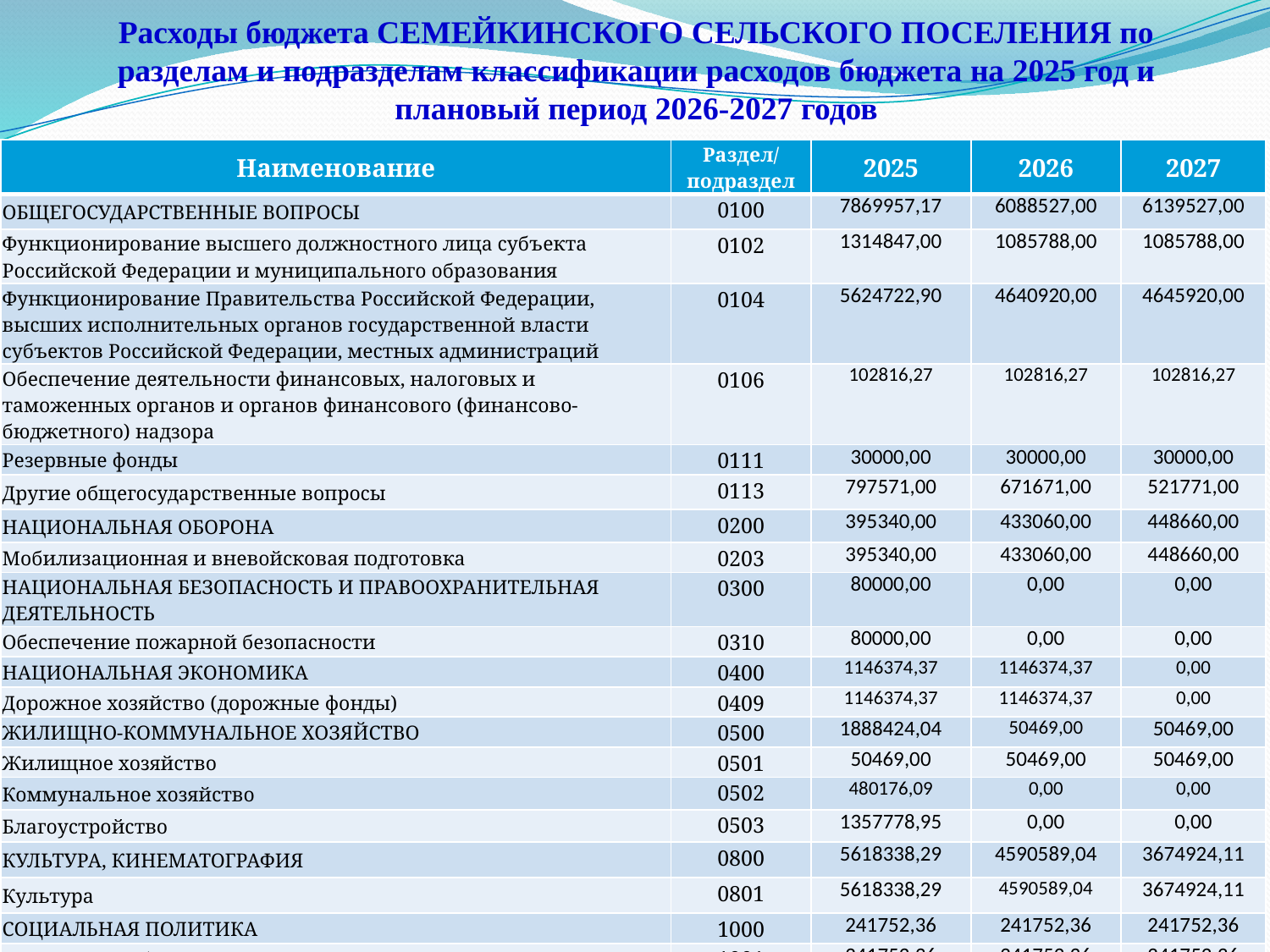

# Расходы бюджета СЕМЕЙКИНСКОГО СЕЛЬСКОГО ПОСЕЛЕНИЯ по разделам и подразделам классификации расходов бюджета на 2025 год и плановый период 2026-2027 годов
| Наименование | Раздел/ подраздел | 2025 | 2026 | 2027 |
| --- | --- | --- | --- | --- |
| ОБЩЕГОСУДАРСТВЕННЫЕ ВОПРОСЫ | 0100 | 7869957,17 | 6088527,00 | 6139527,00 |
| Функционирование высшего должностного лица субъекта Российской Федерации и муниципального образования | 0102 | 1314847,00 | 1085788,00 | 1085788,00 |
| Функционирование Правительства Российской Федерации, высших исполнительных органов государственной власти субъектов Российской Федерации, местных администраций | 0104 | 5624722,90 | 4640920,00 | 4645920,00 |
| Обеспечение деятельности финансовых, налоговых и таможенных органов и органов финансового (финансово-бюджетного) надзора | 0106 | 102816,27 | 102816,27 | 102816,27 |
| Резервные фонды | 0111 | 30000,00 | 30000,00 | 30000,00 |
| Другие общегосударственные вопросы | 0113 | 797571,00 | 671671,00 | 521771,00 |
| НАЦИОНАЛЬНАЯ ОБОРОНА | 0200 | 395340,00 | 433060,00 | 448660,00 |
| Мобилизационная и вневойсковая подготовка | 0203 | 395340,00 | 433060,00 | 448660,00 |
| НАЦИОНАЛЬНАЯ БЕЗОПАСНОСТЬ И ПРАВООХРАНИТЕЛЬНАЯ ДЕЯТЕЛЬНОСТЬ | 0300 | 80000,00 | 0,00 | 0,00 |
| Обеспечение пожарной безопасности | 0310 | 80000,00 | 0,00 | 0,00 |
| НАЦИОНАЛЬНАЯ ЭКОНОМИКА | 0400 | 1146374,37 | 1146374,37 | 0,00 |
| Дорожное хозяйство (дорожные фонды) | 0409 | 1146374,37 | 1146374,37 | 0,00 |
| ЖИЛИЩНО-КОММУНАЛЬНОЕ ХОЗЯЙСТВО | 0500 | 1888424,04 | 50469,00 | 50469,00 |
| Жилищное хозяйство | 0501 | 50469,00 | 50469,00 | 50469,00 |
| Коммунальное хозяйство | 0502 | 480176,09 | 0,00 | 0,00 |
| Благоустройство | 0503 | 1357778,95 | 0,00 | 0,00 |
| КУЛЬТУРА, КИНЕМАТОГРАФИЯ | 0800 | 5618338,29 | 4590589,04 | 3674924,11 |
| Культура | 0801 | 5618338,29 | 4590589,04 | 3674924,11 |
| СОЦИАЛЬНАЯ ПОЛИТИКА | 1000 | 241752,36 | 241752,36 | 241752,36 |
| Пенсионное обеспечение | 1001 | 241752,36 | 241752,36 | 241752,36 |
| ИТОГО: | X | 17240186,23 | 14197301,94 | 10926497,51 |